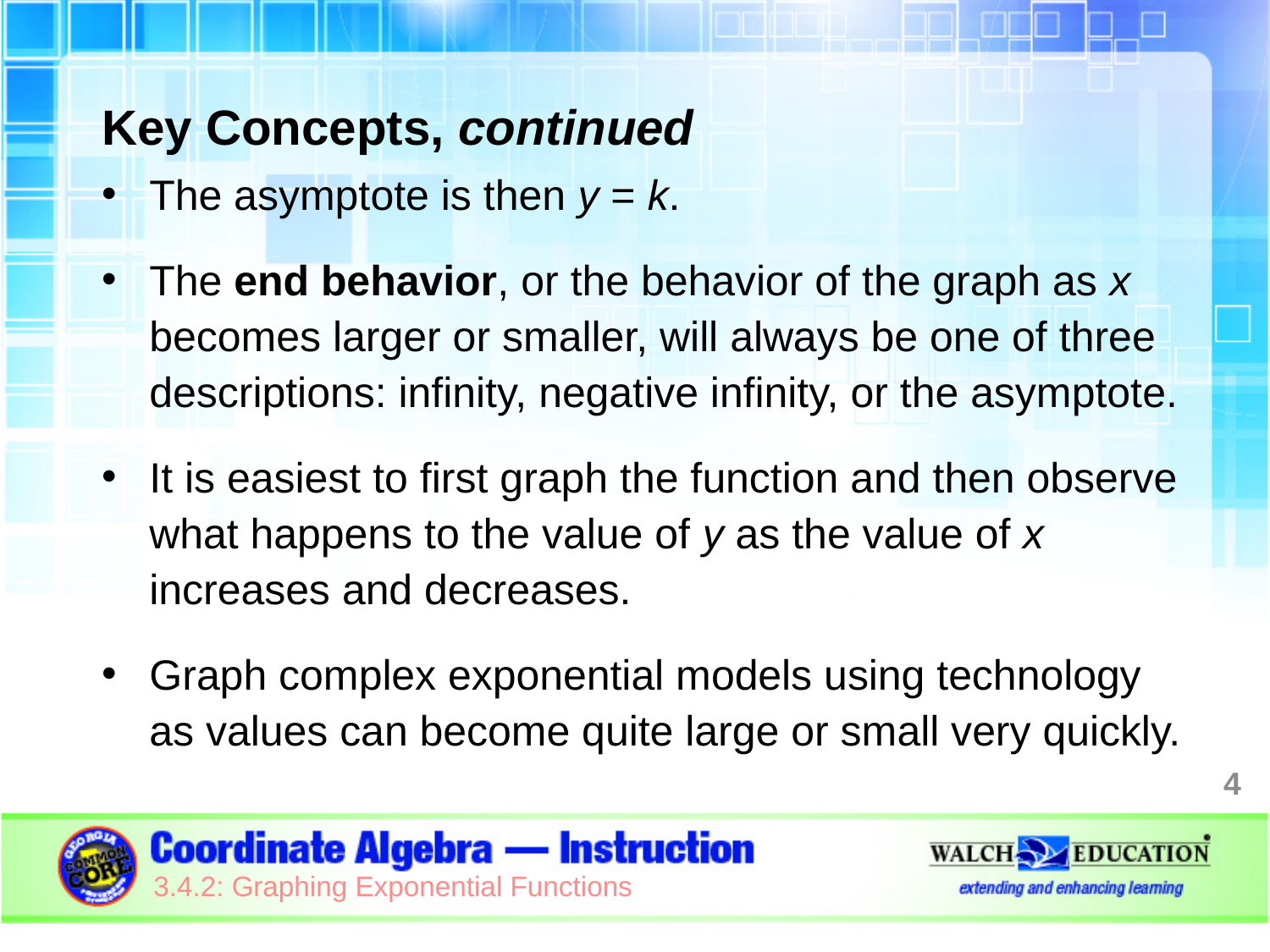

Key Concepts, continued
The asymptote is then y = k.
The end behavior, or the behavior of the graph as x becomes larger or smaller, will always be one of three descriptions: infinity, negative infinity, or the asymptote.
It is easiest to first graph the function and then observe what happens to the value of y as the value of x increases and decreases.
Graph complex exponential models using technology as values can become quite large or small very quickly.

4
3.4.2: Graphing Exponential Functions